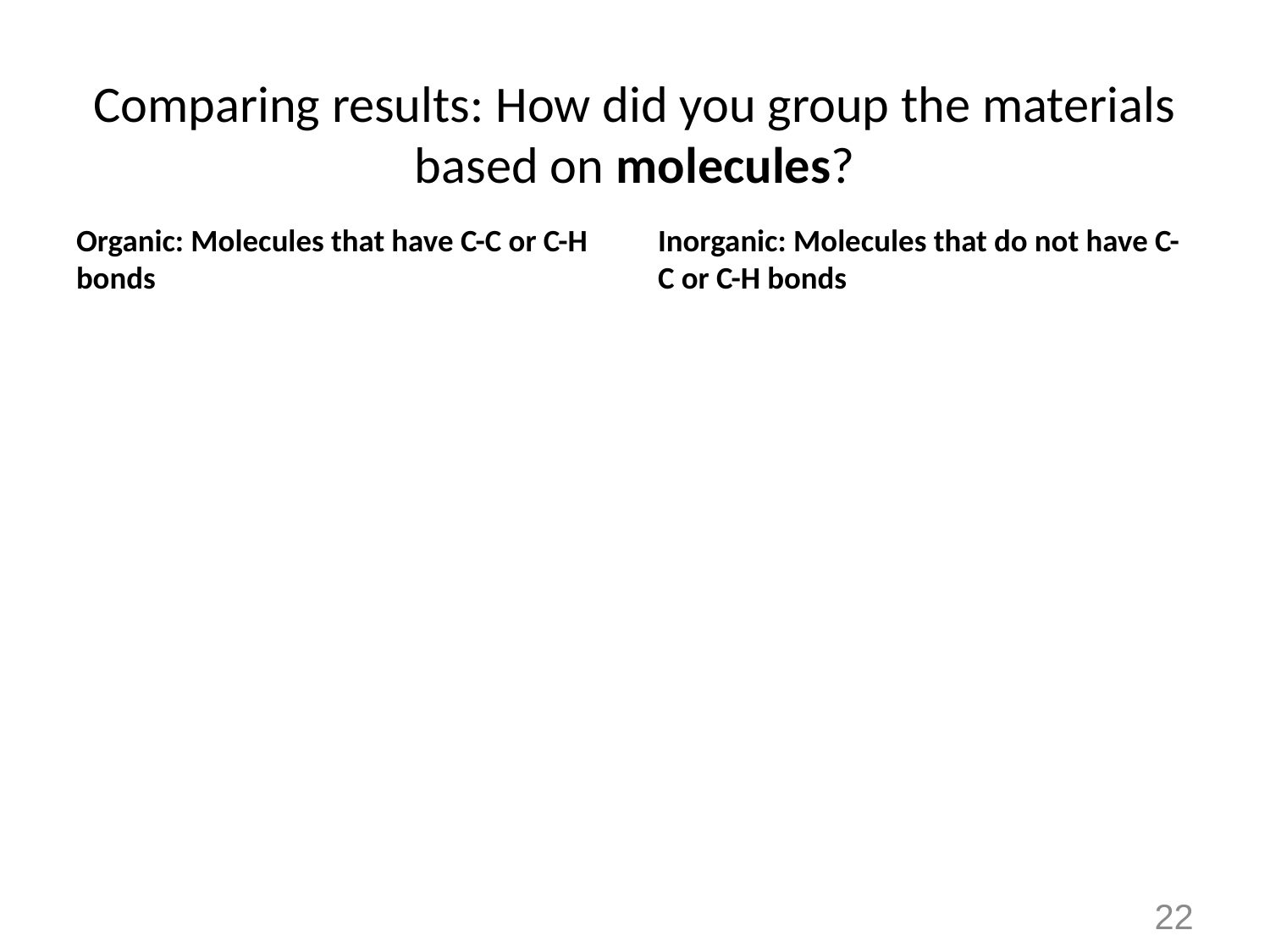

# Comparing results: How did you group the materials based on molecules?
Organic: Molecules that have C-C or C-H bonds
Inorganic: Molecules that do not have C-C or C-H bonds

22